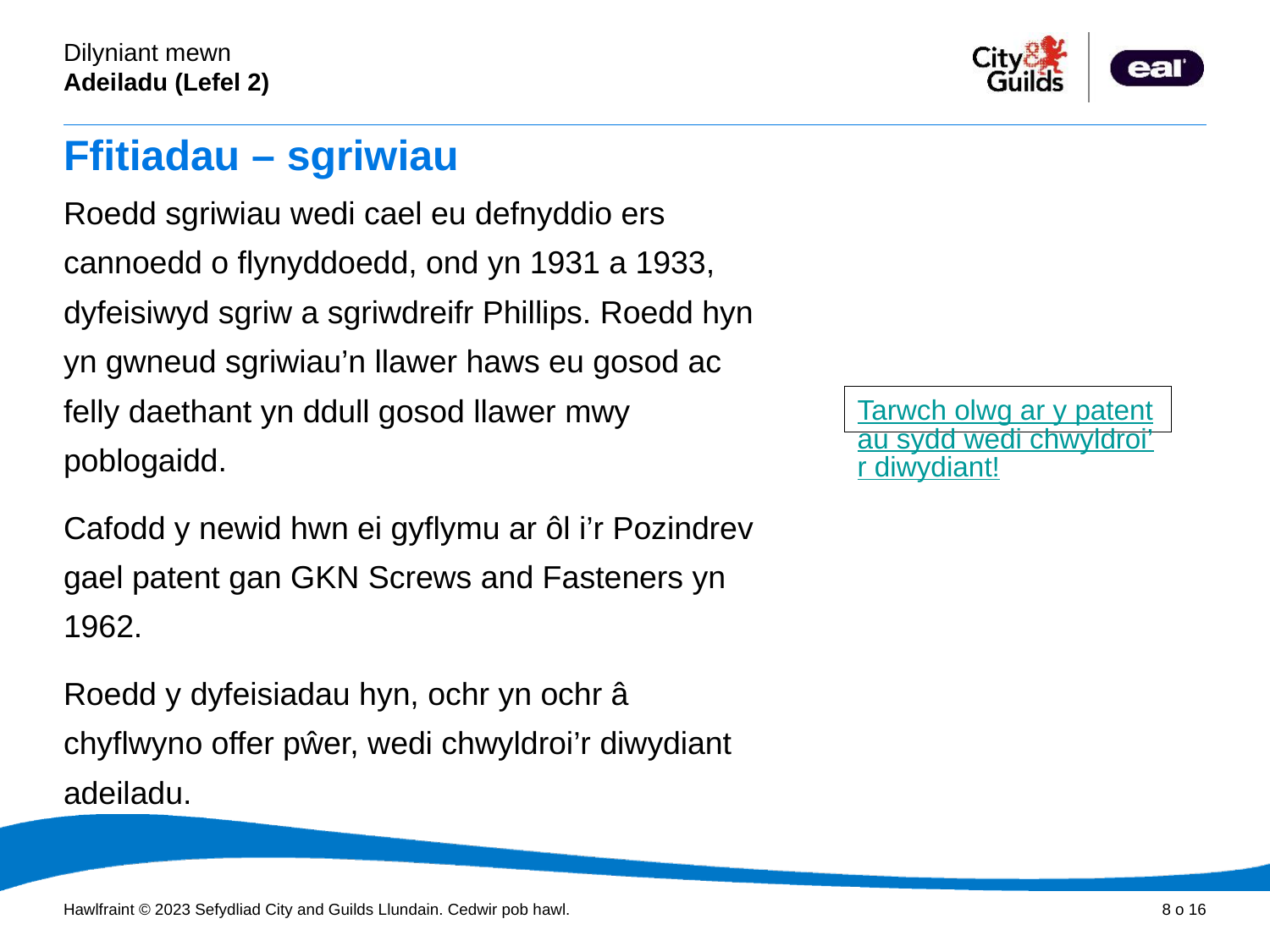

# Ffitiadau – sgriwiau
Roedd sgriwiau wedi cael eu defnyddio ers cannoedd o flynyddoedd, ond yn 1931 a 1933, dyfeisiwyd sgriw a sgriwdreifr Phillips. Roedd hyn yn gwneud sgriwiau’n llawer haws eu gosod ac felly daethant yn ddull gosod llawer mwy poblogaidd.
Cafodd y newid hwn ei gyflymu ar ôl i’r Pozindrev gael patent gan GKN Screws and Fasteners yn 1962.
Roedd y dyfeisiadau hyn, ochr yn ochr â chyflwyno offer pŵer, wedi chwyldroi’r diwydiant adeiladu.

Tarwch olwg ar y patentau sydd wedi chwyldroi’r diwydiant!